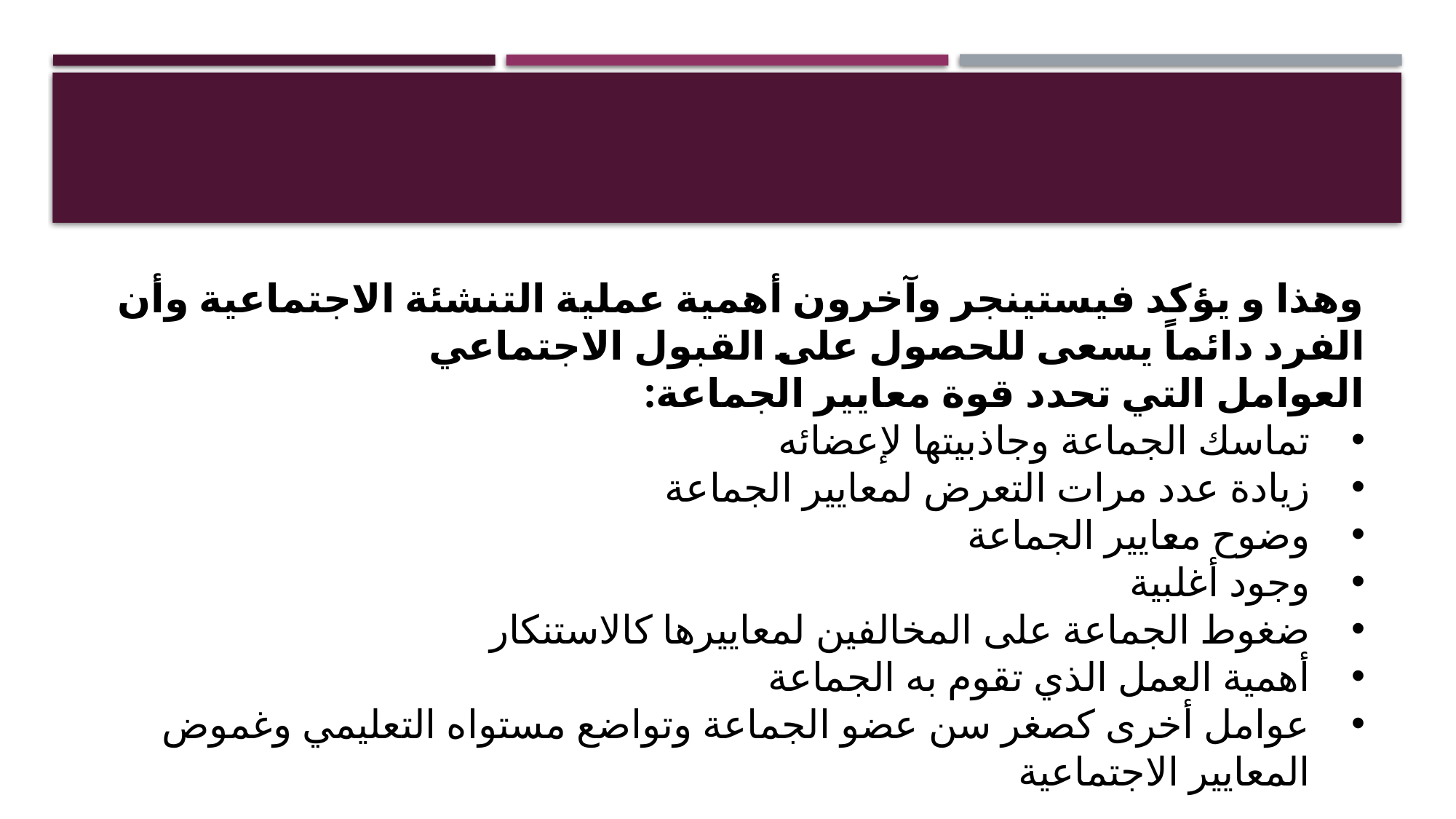

#
وهذا و يؤكد فيستينجر وآخرون أهمية عملية التنشئة الاجتماعية وأن الفرد دائماً يسعى للحصول على القبول الاجتماعي
العوامل التي تحدد قوة معايير الجماعة:
تماسك الجماعة وجاذبيتها لإعضائه
زيادة عدد مرات التعرض لمعايير الجماعة
وضوح معايير الجماعة
وجود أغلبية
ضغوط الجماعة على المخالفين لمعاييرها كالاستنكار
أهمية العمل الذي تقوم به الجماعة
عوامل أخرى كصغر سن عضو الجماعة وتواضع مستواه التعليمي وغموض المعايير الاجتماعية